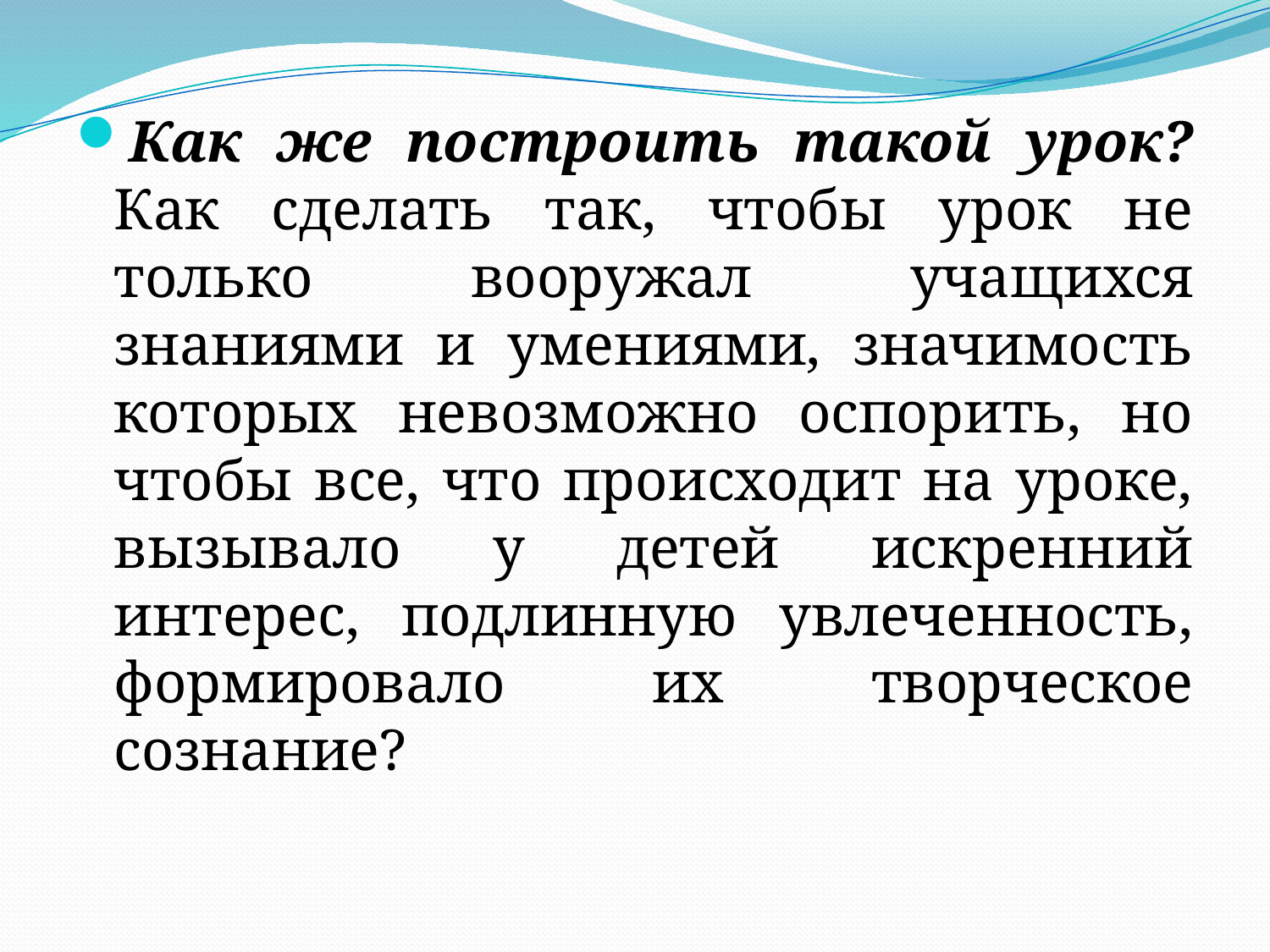

Как же построить такой урок? Как сделать так, чтобы урок не только вооружал учащихся знаниями и умениями, значимость которых невозможно оспорить, но чтобы все, что происходит на уроке, вызывало у детей искренний интерес, подлинную увлеченность, формировало их творческое сознание?